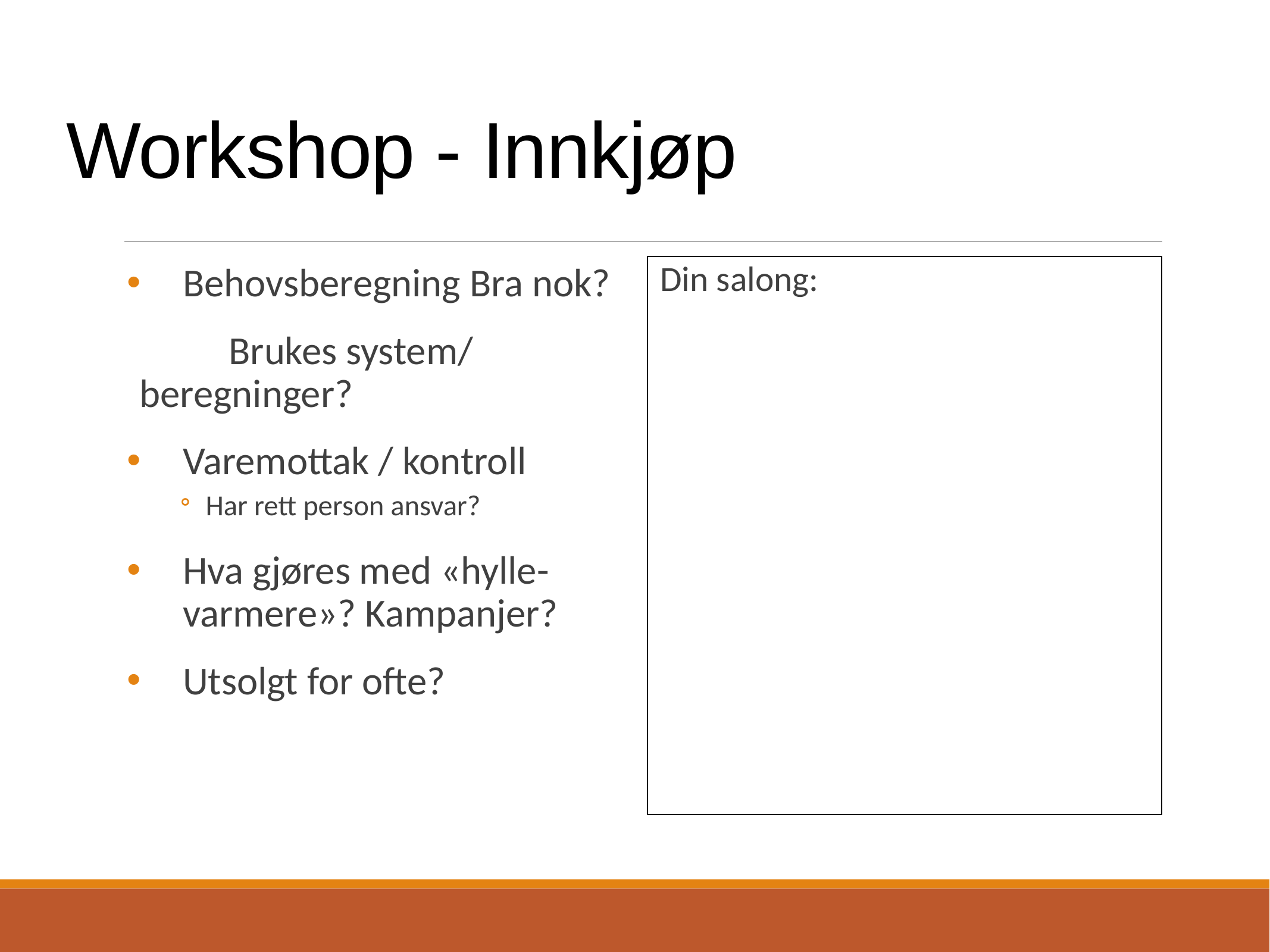

# Workshop - Innkjøp
Behovsberegning Bra nok?
	Brukes system/ 	beregninger?
Varemottak / kontroll
Har rett person ansvar?
Hva gjøres med «hylle-varmere»? Kampanjer?
Utsolgt for ofte?

Din salong: